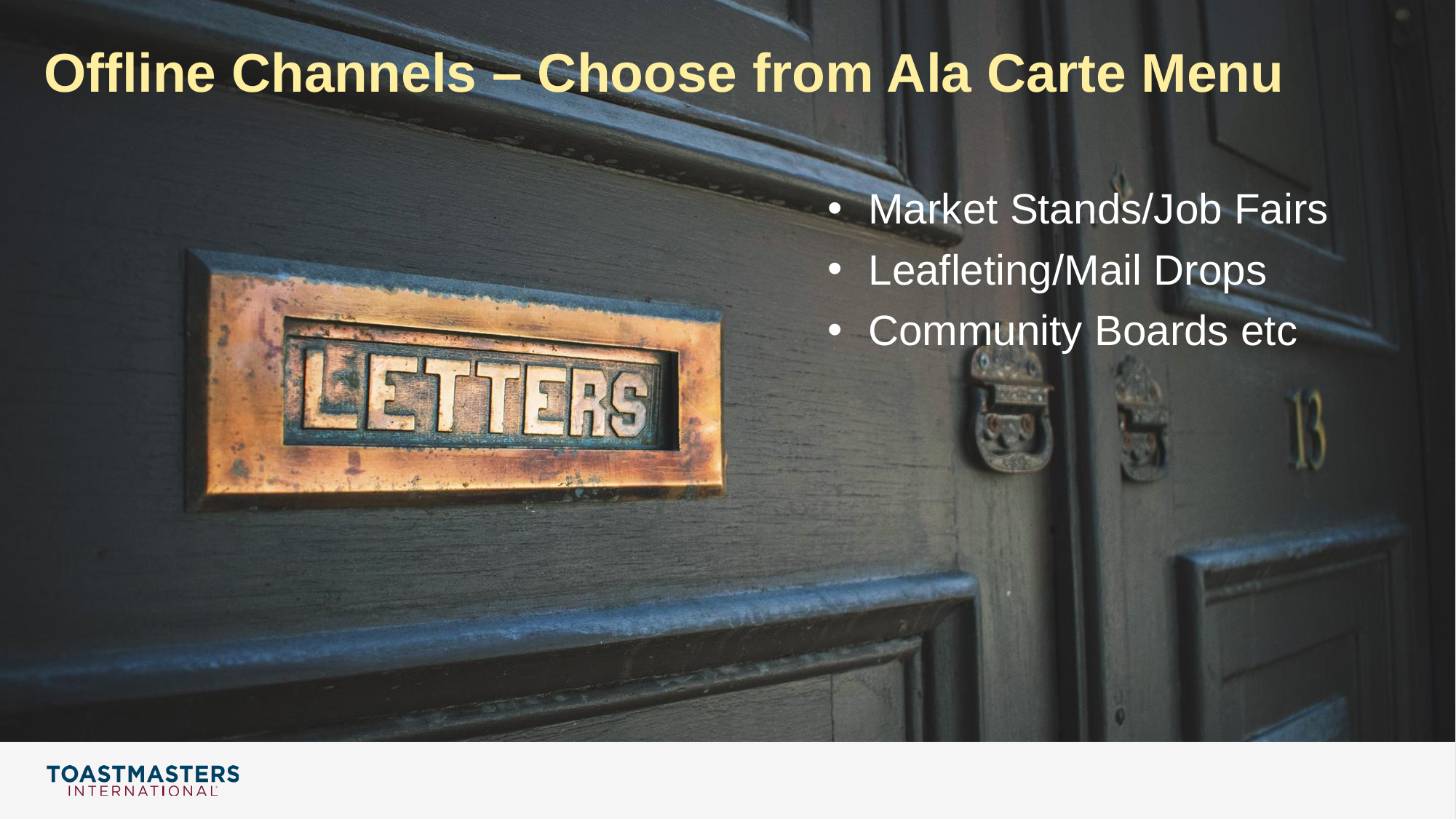

# Offline Channels – Choose from Ala Carte Menu
Market Stands/Job Fairs
Leafleting/Mail Drops
Community Boards etc